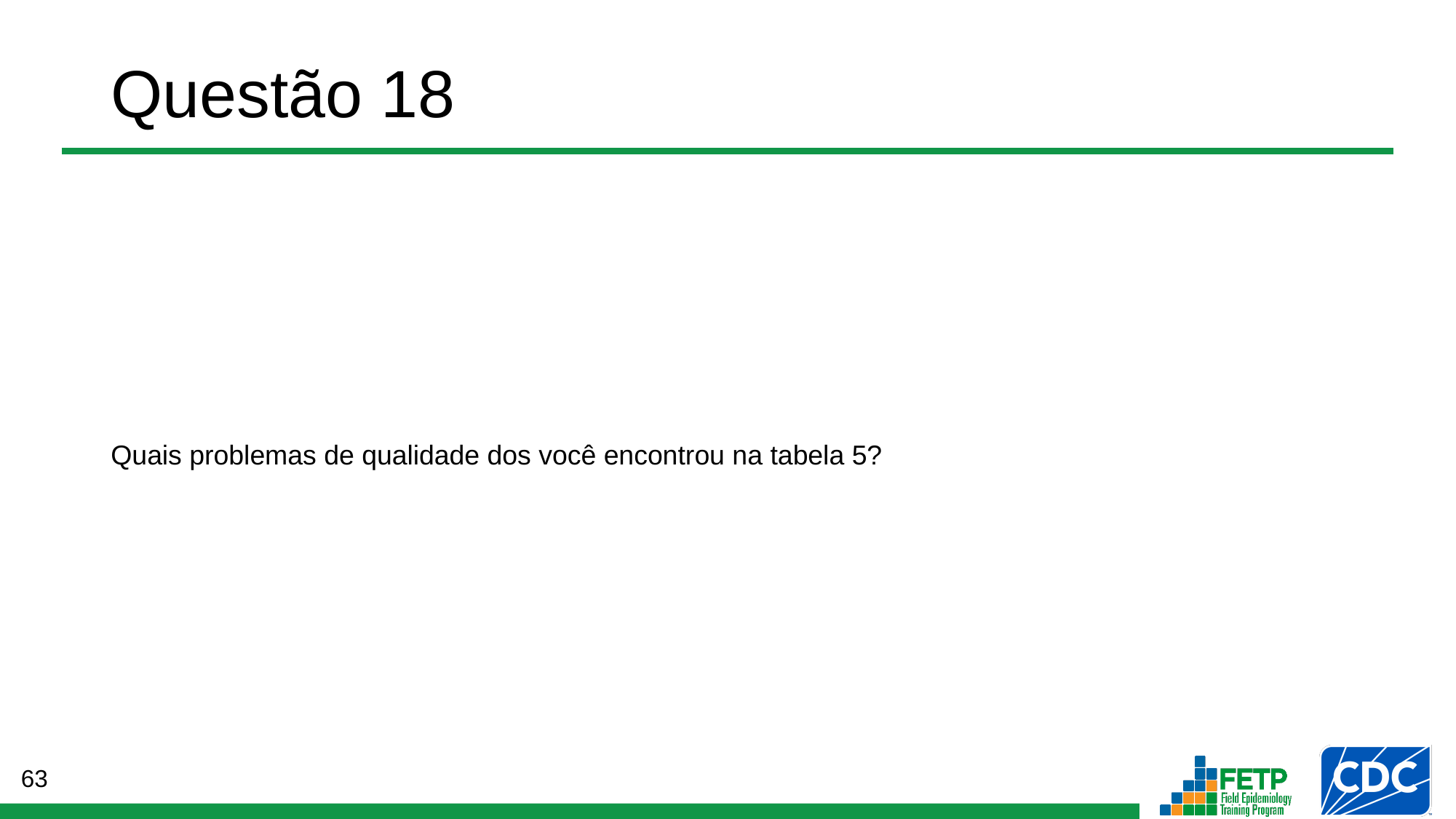

# Questão 18
Quais problemas de qualidade dos você encontrou na tabela 5?